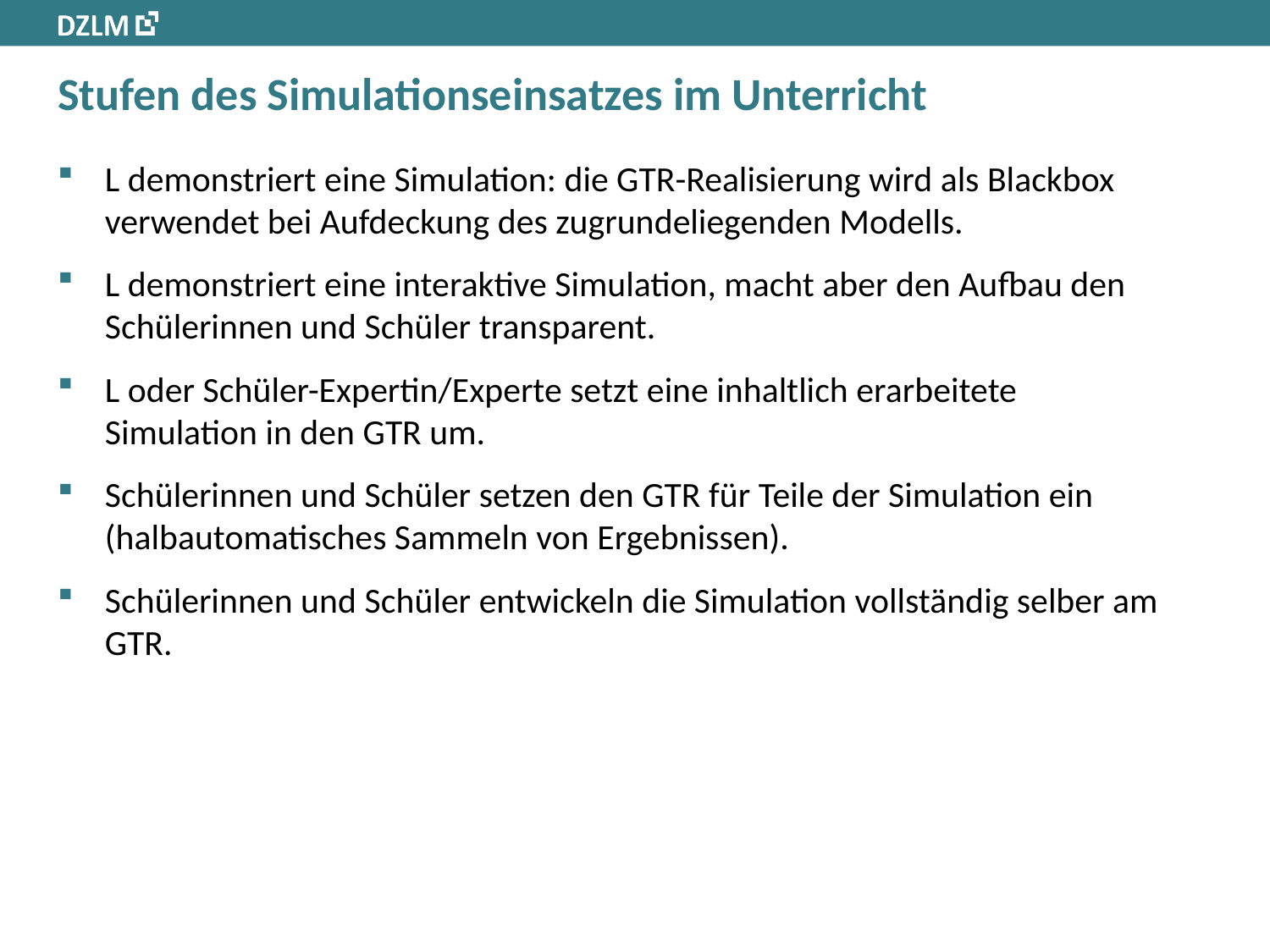

# Stufen des Simulationseinsatzes im Unterricht
L demonstriert eine Simulation: die GTR-Realisierung wird als Blackbox verwendet bei Aufdeckung des zugrundeliegenden Modells.
L demonstriert eine interaktive Simulation, macht aber den Aufbau den Schülerinnen und Schüler transparent.
L oder Schüler-Expertin/Experte setzt eine inhaltlich erarbeitete
Simulation in den GTR um.
Schülerinnen und Schüler setzen den GTR für Teile der Simulation ein (halbautomatisches Sammeln von Ergebnissen).
Schülerinnen und Schüler entwickeln die Simulation vollständig selber am GTR.